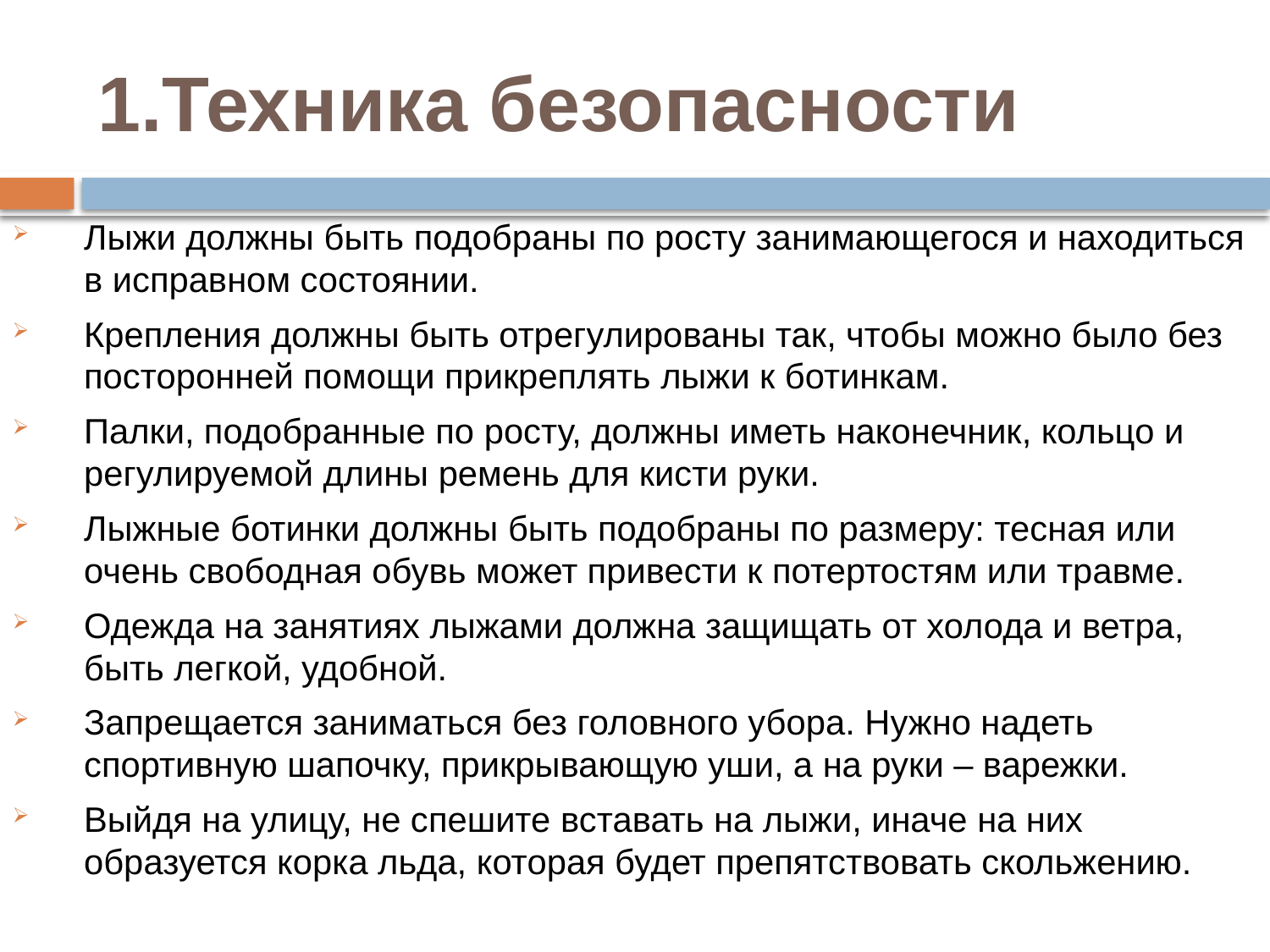

# 1.Техника безопасности
Лыжи должны быть подобраны по росту занимающегося и находиться в исправном состоянии.
Крепления должны быть отрегулированы так, чтобы можно было без посторонней помощи прикреплять лыжи к ботинкам.
Палки, подобранные по росту, должны иметь наконечник, кольцо и регулируемой длины ремень для кисти руки.
Лыжные ботинки должны быть подобраны по размеру: тесная или очень свободная обувь может привести к потертостям или травме.
Одежда на занятиях лыжами должна защищать от холода и ветра, быть легкой, удобной.
Запрещается заниматься без головного убора. Нужно надеть спортивную шапочку, прикрывающую уши, а на руки – варежки.
Выйдя на улицу, не спешите вставать на лыжи, иначе на них образуется корка льда, которая будет препятствовать скольжению.